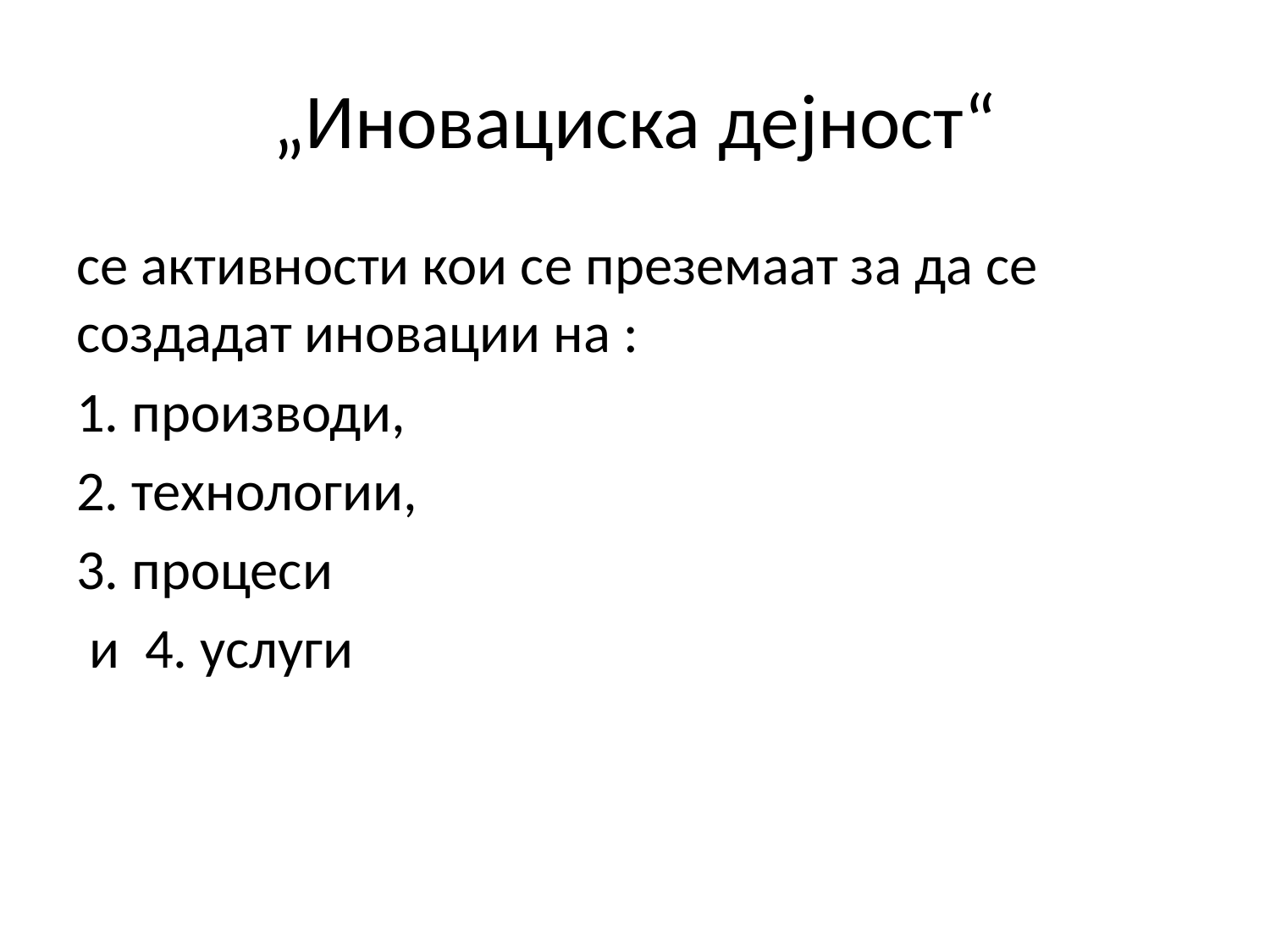

# „Иновациска дејност“
се активности кои се преземаат за да се создадат иновации на :
1. производи,
2. технологии,
3. процеси
 и  4. услуги